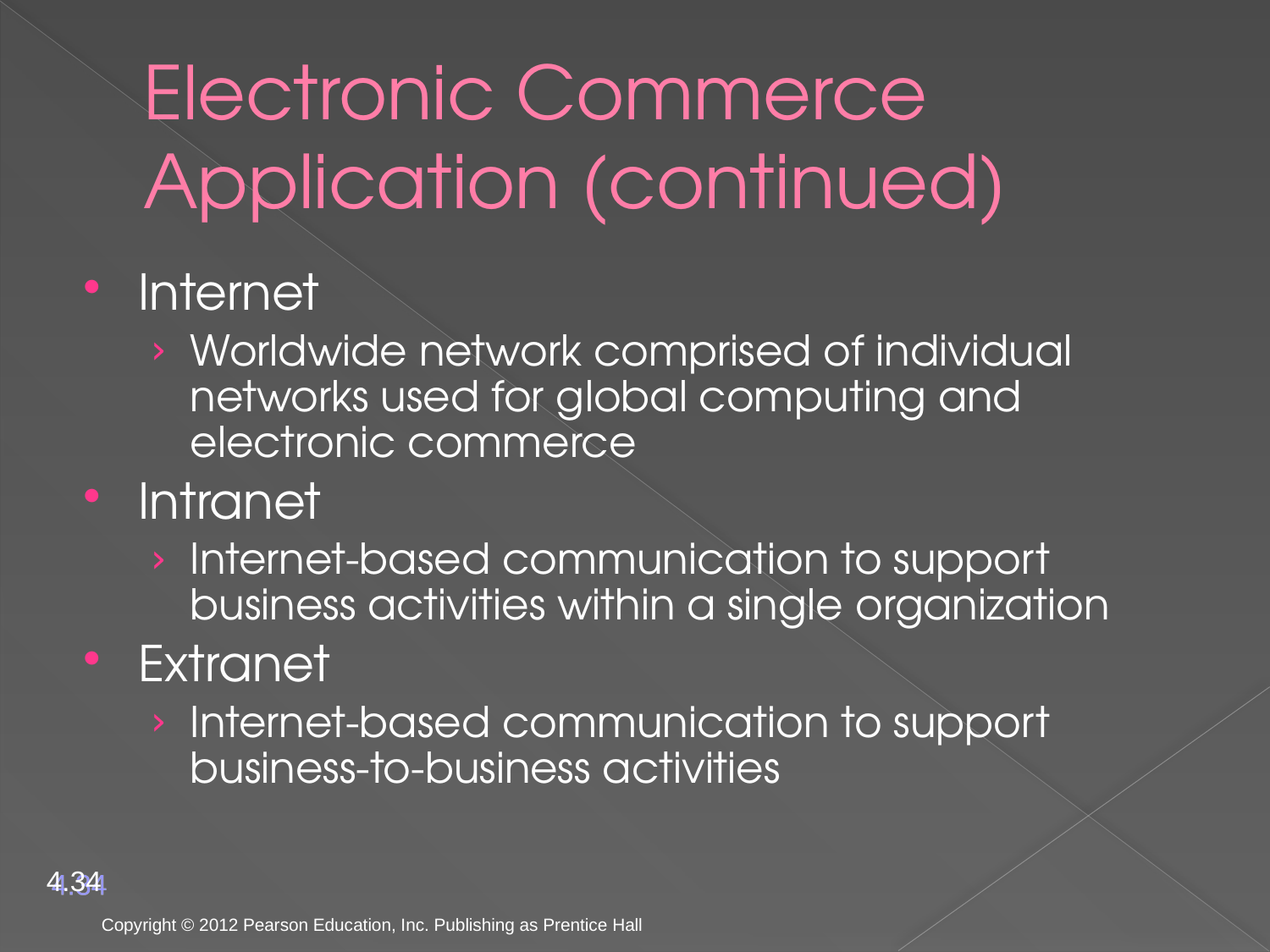

# Electronic Commerce Application (continued)
Internet
Worldwide network comprised of individual networks used for global computing and electronic commerce
Intranet
Internet-based communication to support business activities within a single organization
Extranet
Internet-based communication to support business-to-business activities
4.34
Copyright © 2012 Pearson Education, Inc. Publishing as Prentice Hall